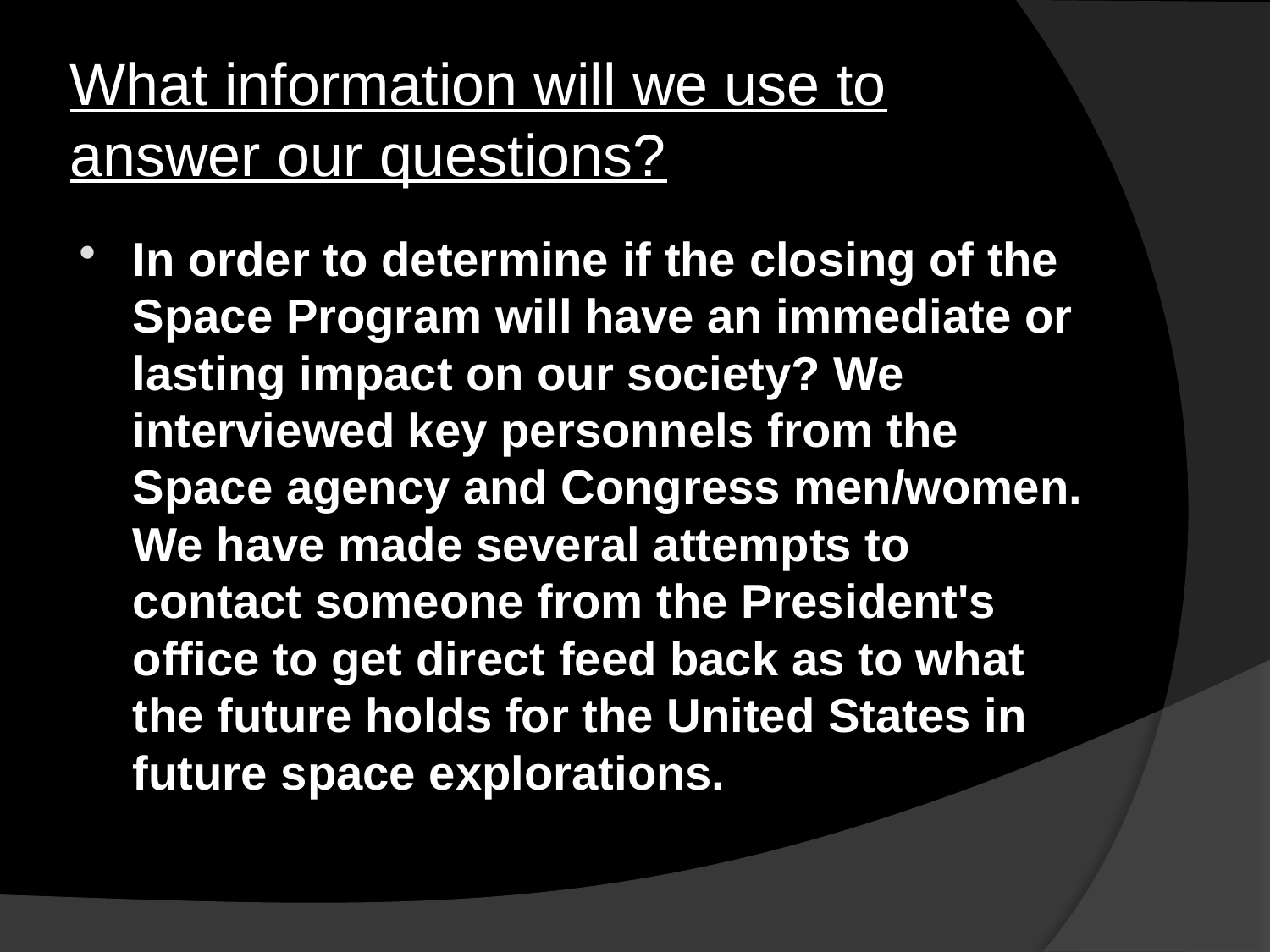

# What information will we use to answer our questions?
In order to determine if the closing of the Space Program will have an immediate or lasting impact on our society? We interviewed key personnels from the Space agency and Congress men/women. We have made several attempts to contact someone from the President's office to get direct feed back as to what the future holds for the United States in future space explorations.